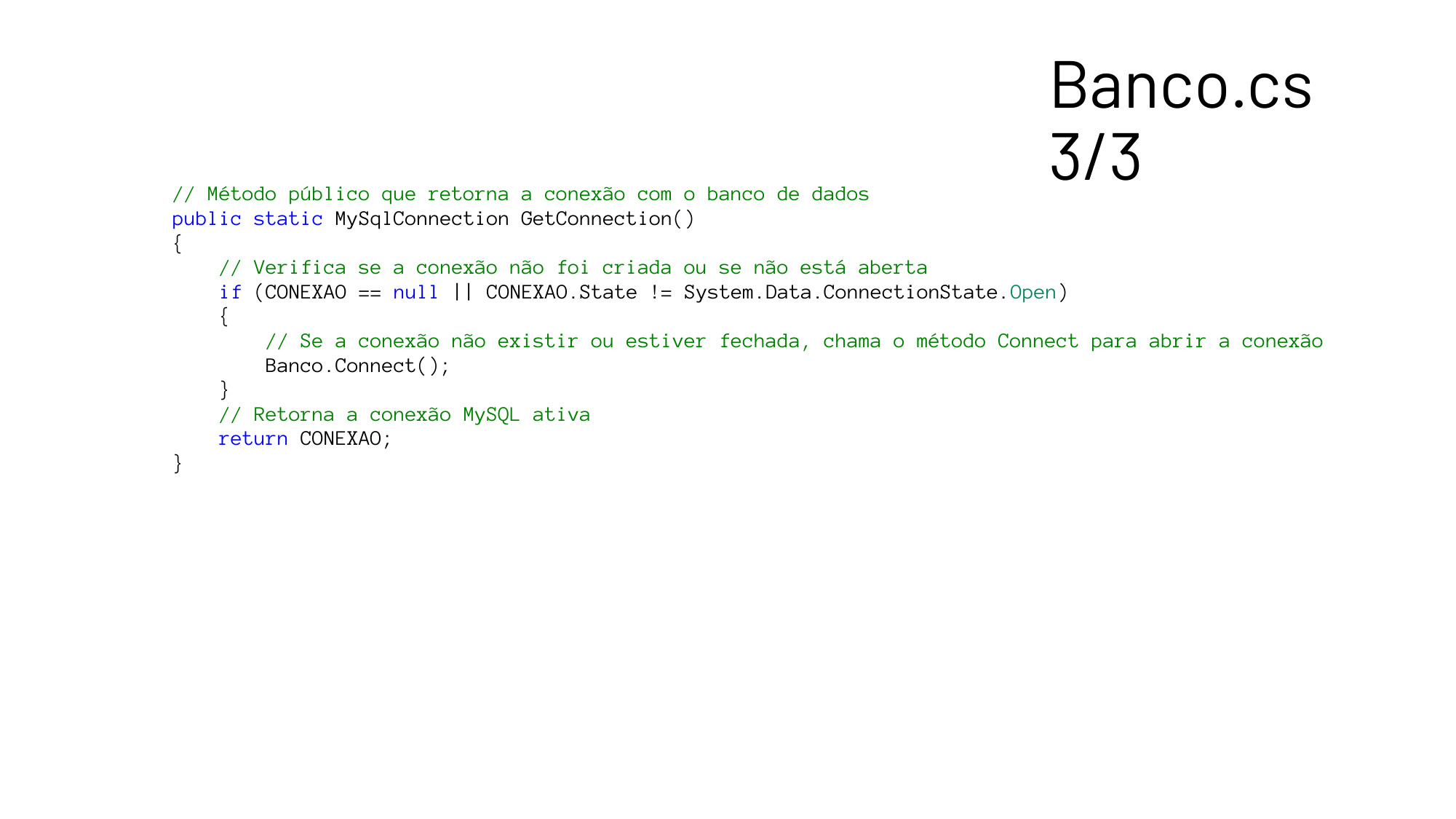

# Banco.cs 3/3
        // Método público que retorna a conexão com o banco de dados
        public static MySqlConnection GetConnection()
        {
            // Verifica se a conexão não foi criada ou se não está aberta
            if (CONEXAO == null || CONEXAO.State != System.Data.ConnectionState.Open)
            {
                // Se a conexão não existir ou estiver fechada, chama o método Connect para abrir a conexão
                Banco.Connect();
            }
            // Retorna a conexão MySQL ativa
            return CONEXAO;
        }